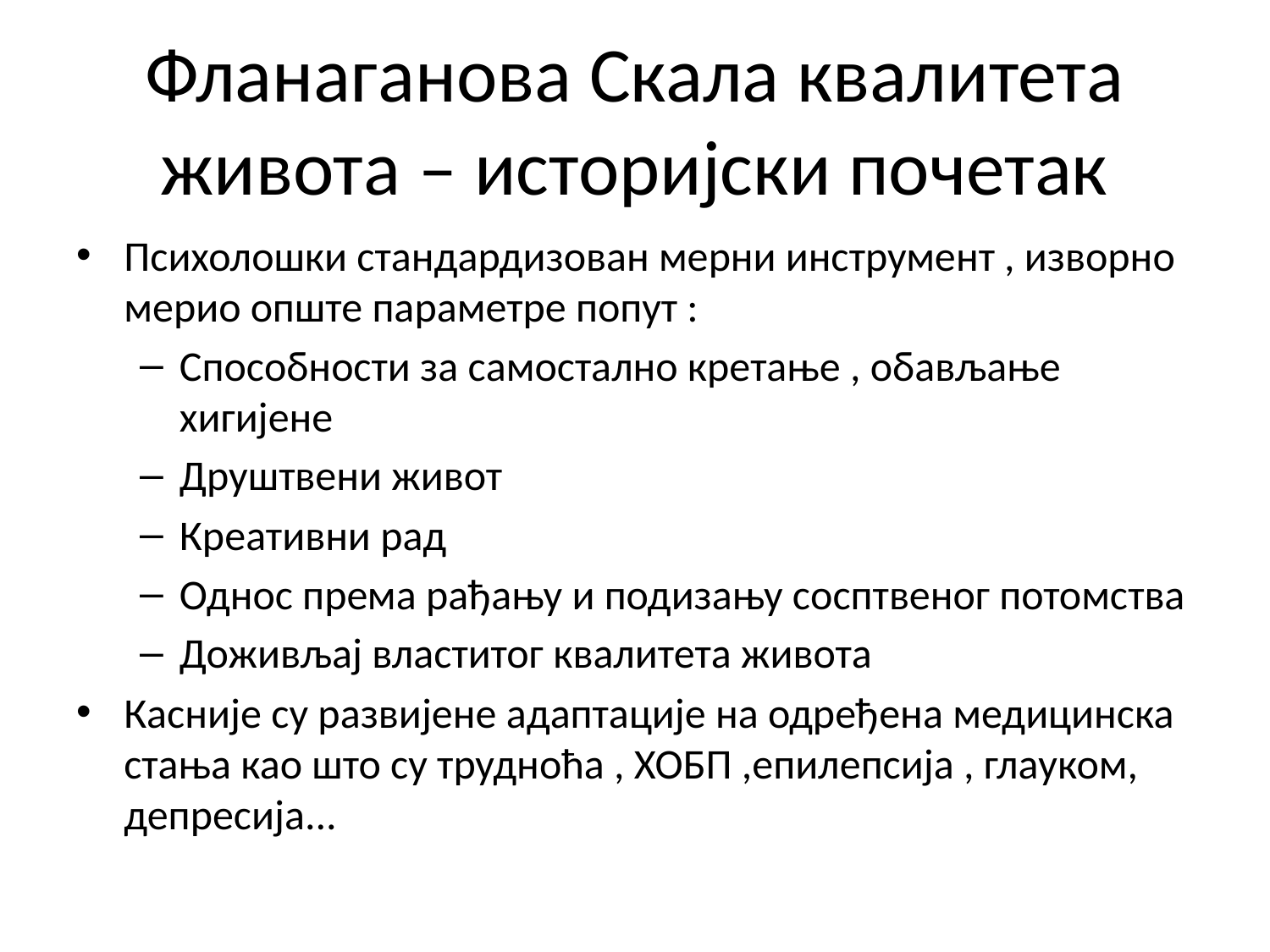

# Фланаганова Скала квалитета живота – историјски почетак
Психолошки стандардизован мерни инструмент , изворно мерио опште параметре попут :
Способности за самостално кретање , обављање хигијене
Друштвени живот
Креативни рад
Однос према рађању и подизању сосптвеног потомства
Доживљај властитог квалитета живота
Касније су развијене адаптације на одређена медицинска стања као што су трудноћа , ХОБП ,епилепсија , глауком, депресија...